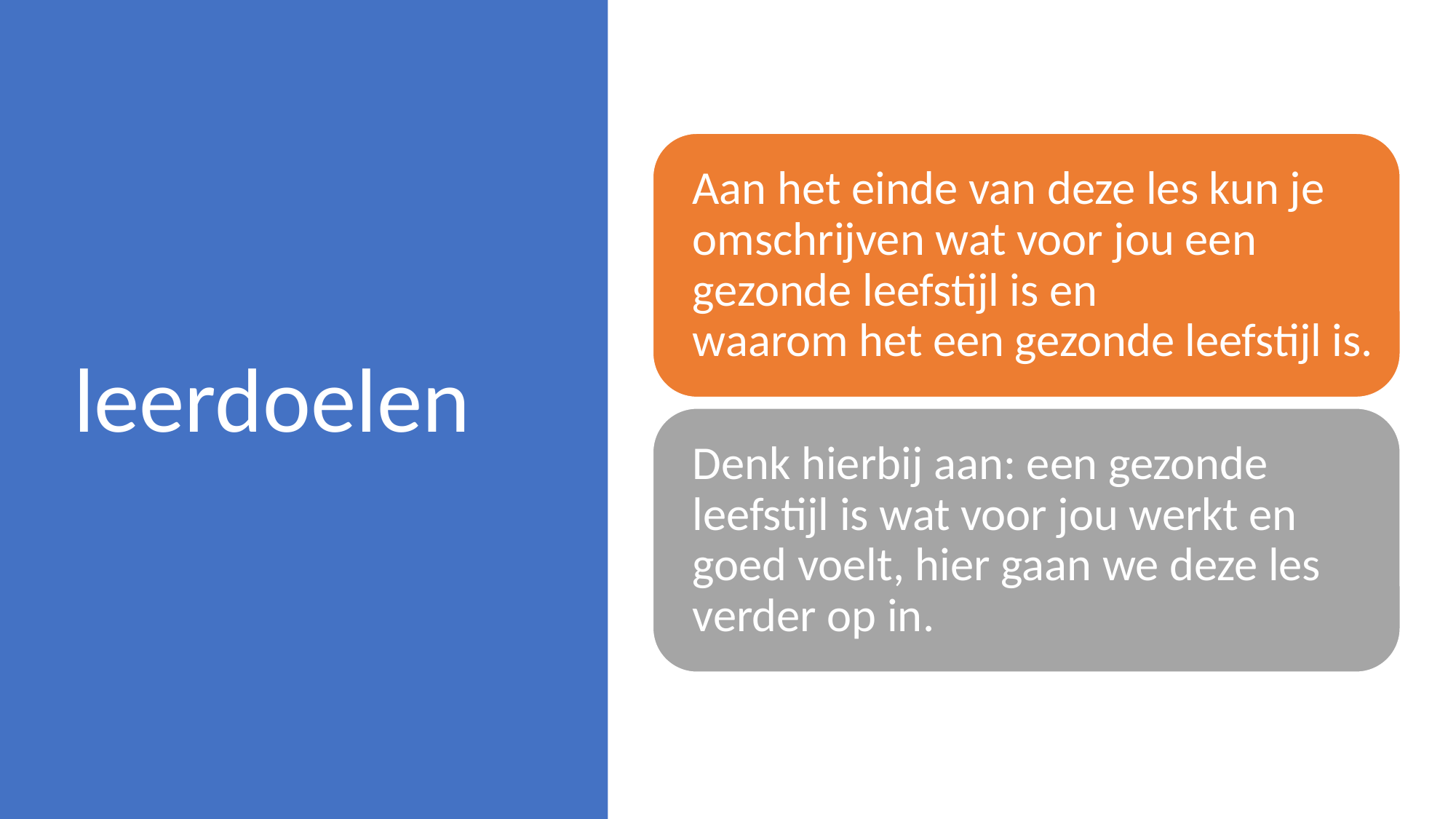

# leerdoelen
Aan het einde van deze les kun je omschrijven wat voor jou een gezonde leefstijl is en
waarom het een gezonde leefstijl is.
Denk hierbij aan: een gezonde leefstijl is wat voor jou werkt en goed voelt, hier gaan we deze les verder op in.